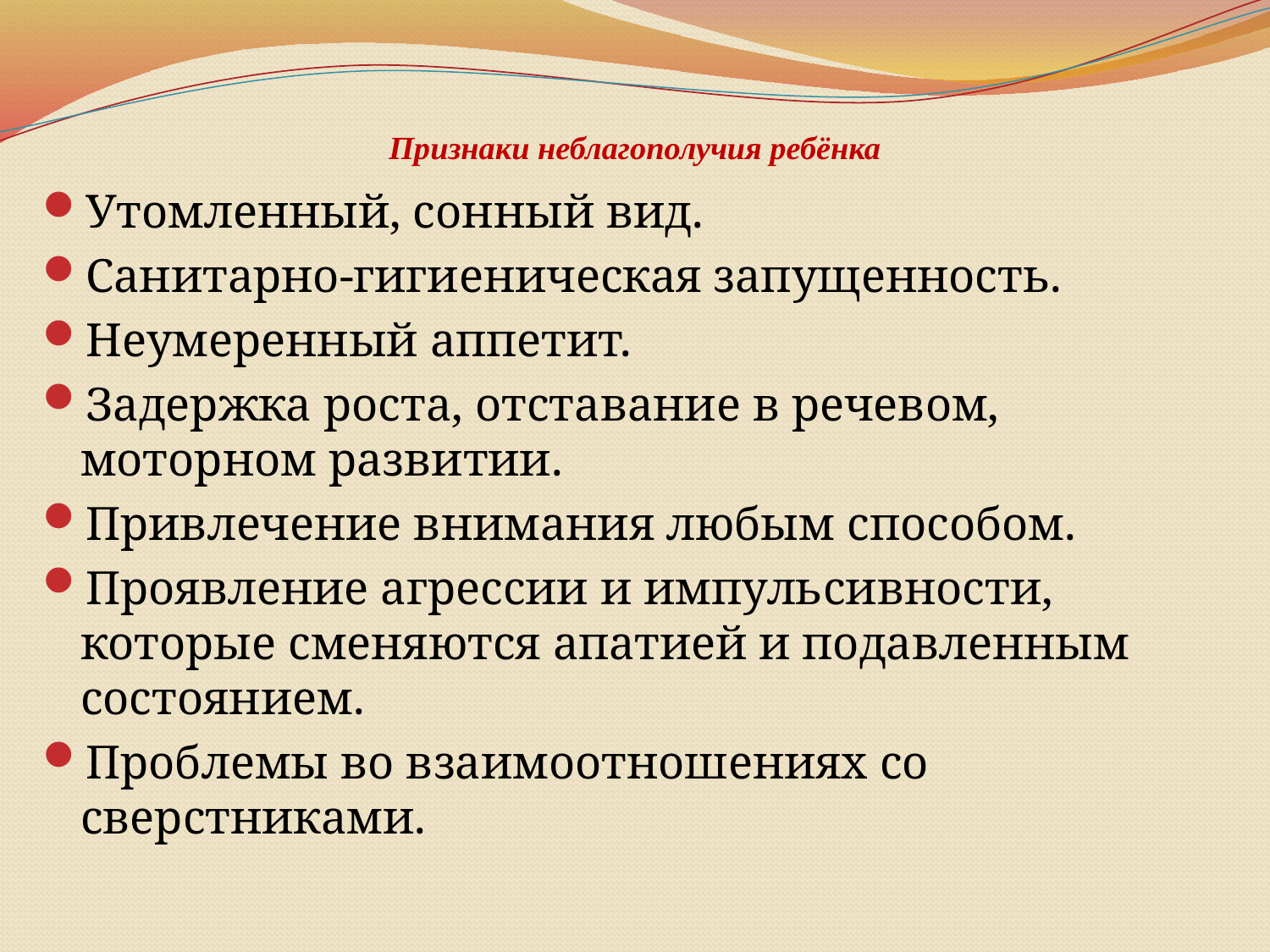

# Признаки неблагополучия ребёнка
Утомленный, сонный вид.
Санитарно-гигиеническая запущенность.
Неумеренный аппетит.
Задержка роста, отставание в речевом, моторном развитии.
Привлечение внимания любым способом.
Проявление агрессии и импульсивности, которые сменяются апатией и подавленным состоянием.
Проблемы во взаимоотношениях со сверстниками.